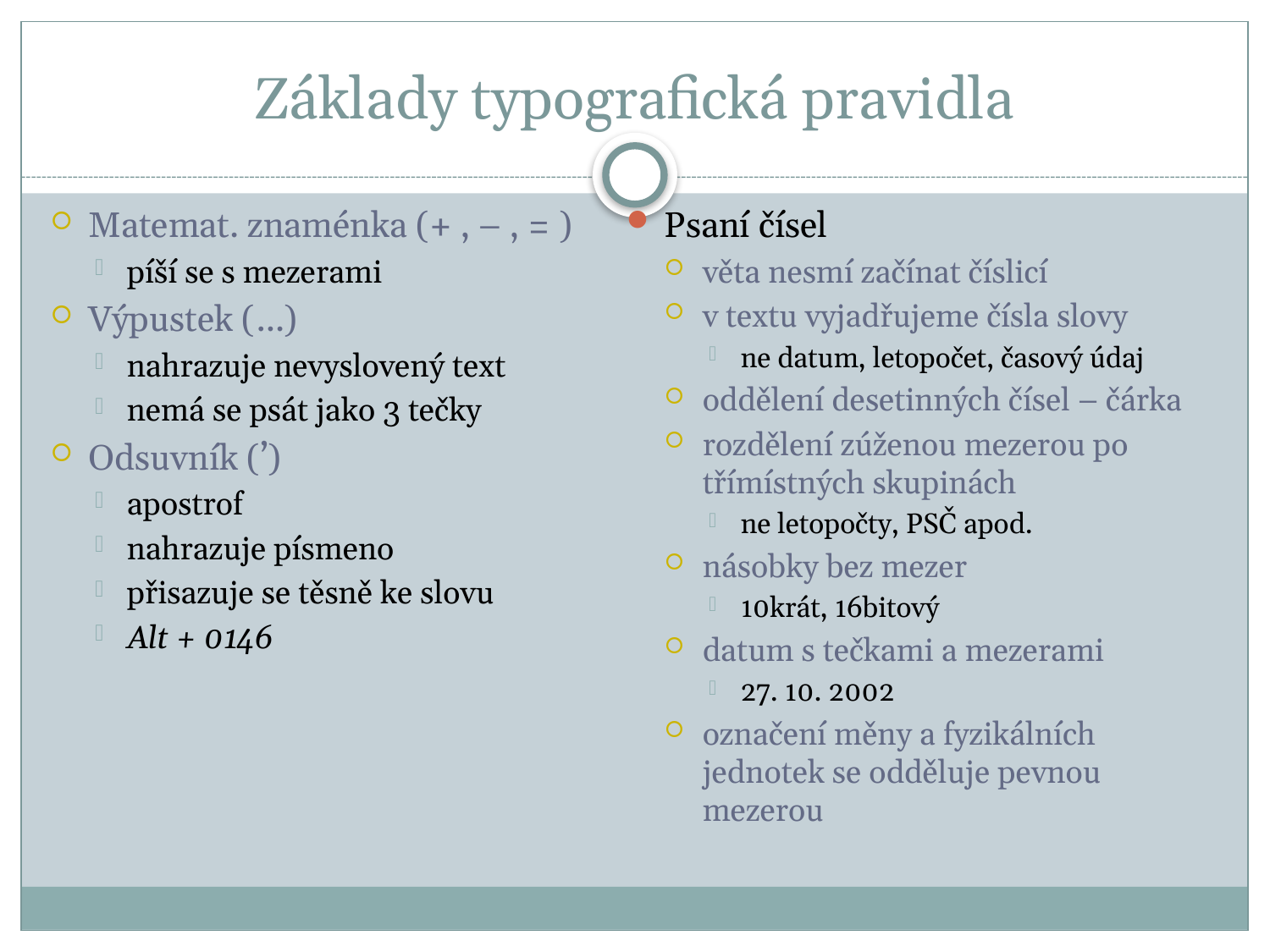

# Základy typografická pravidla
Matemat. znaménka (+ , – , = )
píší se s mezerami
Výpustek (…)
nahrazuje nevyslovený text
nemá se psát jako 3 tečky
Odsuvník (’)
apostrof
nahrazuje písmeno
přisazuje se těsně ke slovu
Alt + 0146
Psaní čísel
věta nesmí začínat číslicí
v textu vyjadřujeme čísla slovy
ne datum, letopočet, časový údaj
oddělení desetinných čísel – čárka
rozdělení zúženou mezerou po třímístných skupinách
ne letopočty, PSČ apod.
násobky bez mezer
10krát, 16bitový
datum s tečkami a mezerami
27. 10. 2002
označení měny a fyzikálních jednotek se odděluje pevnou mezerou